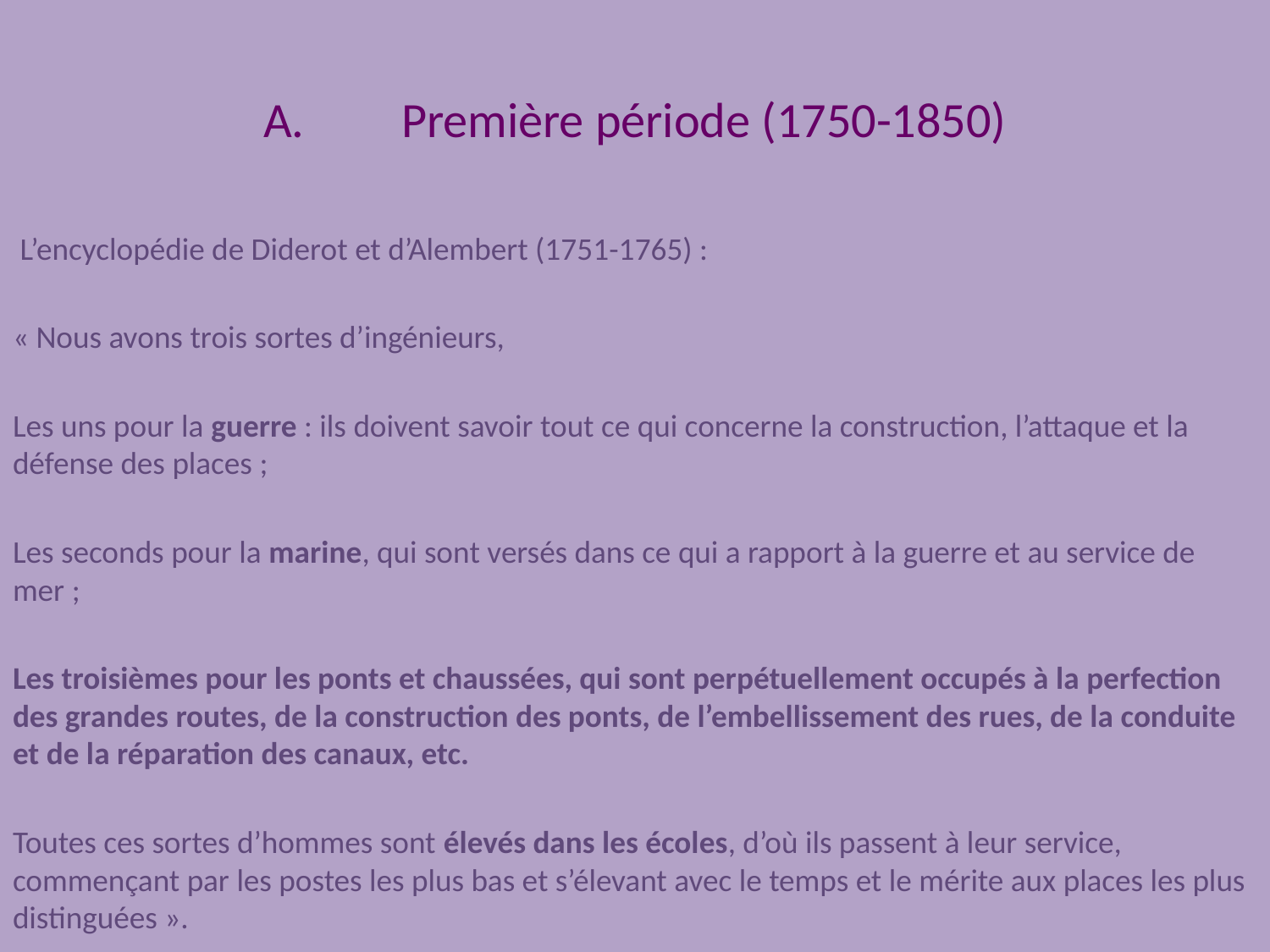

# A.	 Première période (1750-1850)
 L’encyclopédie de Diderot et d’Alembert (1751-1765) :

« Nous avons trois sortes d’ingénieurs,

Les uns pour la guerre : ils doivent savoir tout ce qui concerne la construction, l’attaque et la défense des places ;

Les seconds pour la marine, qui sont versés dans ce qui a rapport à la guerre et au service de mer ;

Les troisièmes pour les ponts et chaussées, qui sont perpétuellement occupés à la perfection des grandes routes, de la construction des ponts, de l’embellissement des rues, de la conduite et de la réparation des canaux, etc.

Toutes ces sortes d’hommes sont élevés dans les écoles, d’où ils passent à leur service, commençant par les postes les plus bas et s’élevant avec le temps et le mérite aux places les plus distinguées ».